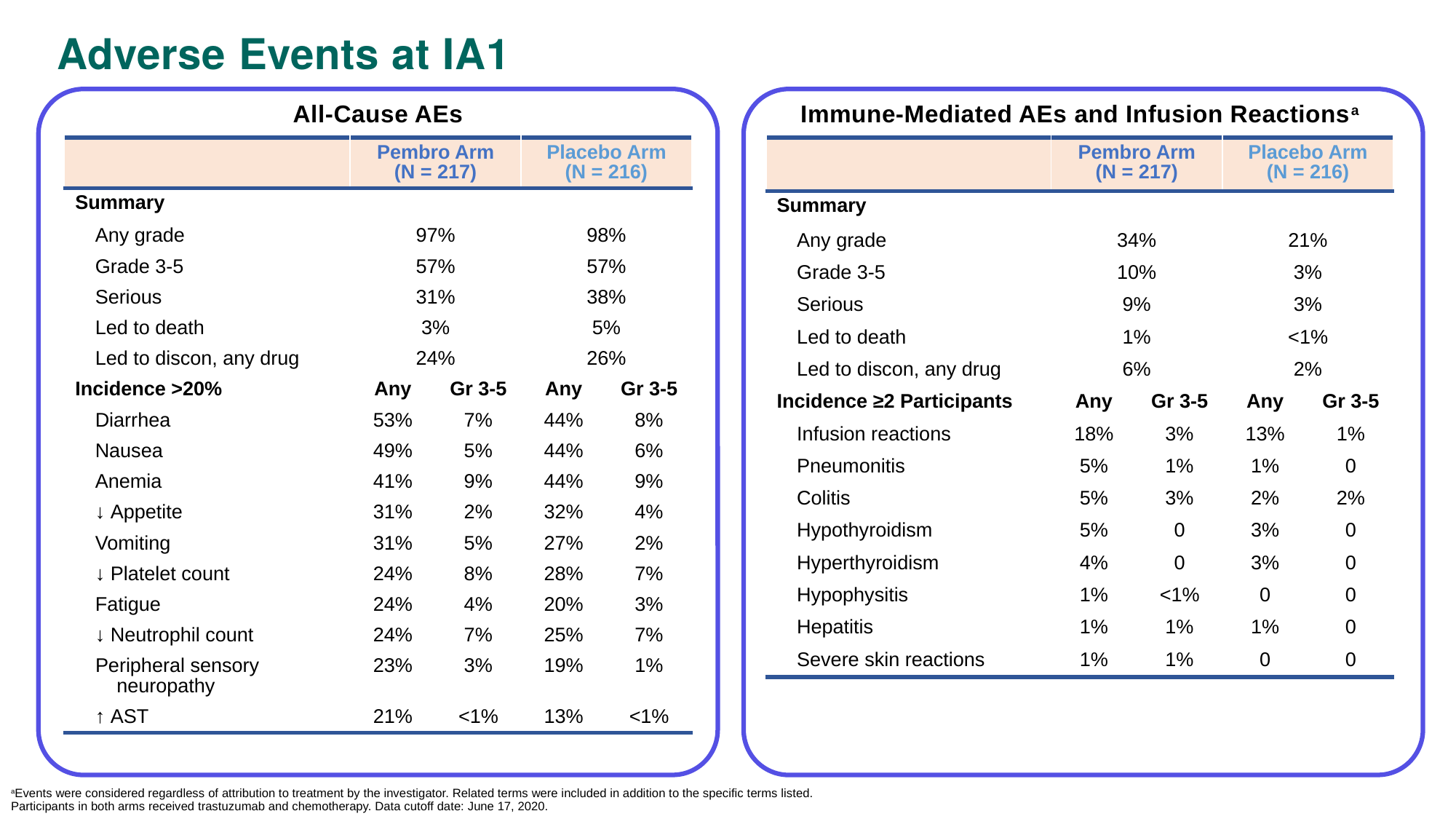

Adverse Events at IA1

All-Cause AEs
Immune-Mediated AEs and Infusion Reactionsa
|  | Pembro Arm (N = 217) |  | Placebo Arm (N = 216) |  |
| --- | --- | --- | --- | --- |
| Summary |  |  |  |  |
| Any grade | 97% |  | 98% |  |
| Grade 3-5 | 57% |  | 57% |  |
| Serious | 31% |  | 38% |  |
| Led to death | 3% |  | 5% |  |
| Led to discon, any drug | 24% |  | 26% |  |
| Incidence >20% | Any | Gr 3-5 | Any | Gr 3-5 |
| Diarrhea | 53% | 7% | 44% | 8% |
| Nausea | 49% | 5% | 44% | 6% |
| Anemia | 41% | 9% | 44% | 9% |
| ↓ Appetite | 31% | 2% | 32% | 4% |
| Vomiting | 31% | 5% | 27% | 2% |
| ↓ Platelet count | 24% | 8% | 28% | 7% |
| Fatigue | 24% | 4% | 20% | 3% |
| ↓ Neutrophil count | 24% | 7% | 25% | 7% |
| Peripheral sensory neuropathy | 23% | 3% | 19% | 1% |
| ↑ AST | 21% | <1% | 13% | <1% |
|  | Pembro Arm (N = 217) |  | Placebo Arm (N = 216) |  |
| --- | --- | --- | --- | --- |
| Summary |  |  |  |  |
| Any grade | 34% |  | 21% |  |
| Grade 3-5 | 10% |  | 3% |  |
| Serious | 9% |  | 3% |  |
| Led to death | 1% |  | <1% |  |
| Led to discon, any drug | 6% |  | 2% |  |
| Incidence ≥2 Participants | Any | Gr 3-5 | Any | Gr 3-5 |
| Infusion reactions | 18% | 3% | 13% | 1% |
| Pneumonitis | 5% | 1% | 1% | 0 |
| Colitis | 5% | 3% | 2% | 2% |
| Hypothyroidism | 5% | 0 | 3% | 0 |
| Hyperthyroidism | 4% | 0 | 3% | 0 |
| Hypophysitis | 1% | <1% | 0 | 0 |
| Hepatitis | 1% | 1% | 1% | 0 |
| Severe skin reactions | 1% | 1% | 0 | 0 |
aEvents were considered regardless of attribution to treatment by the investigator. Related terms were included in addition to the specific terms listed.
Participants in both arms received trastuzumab and chemotherapy. Data cutoff date: June 17, 2020.